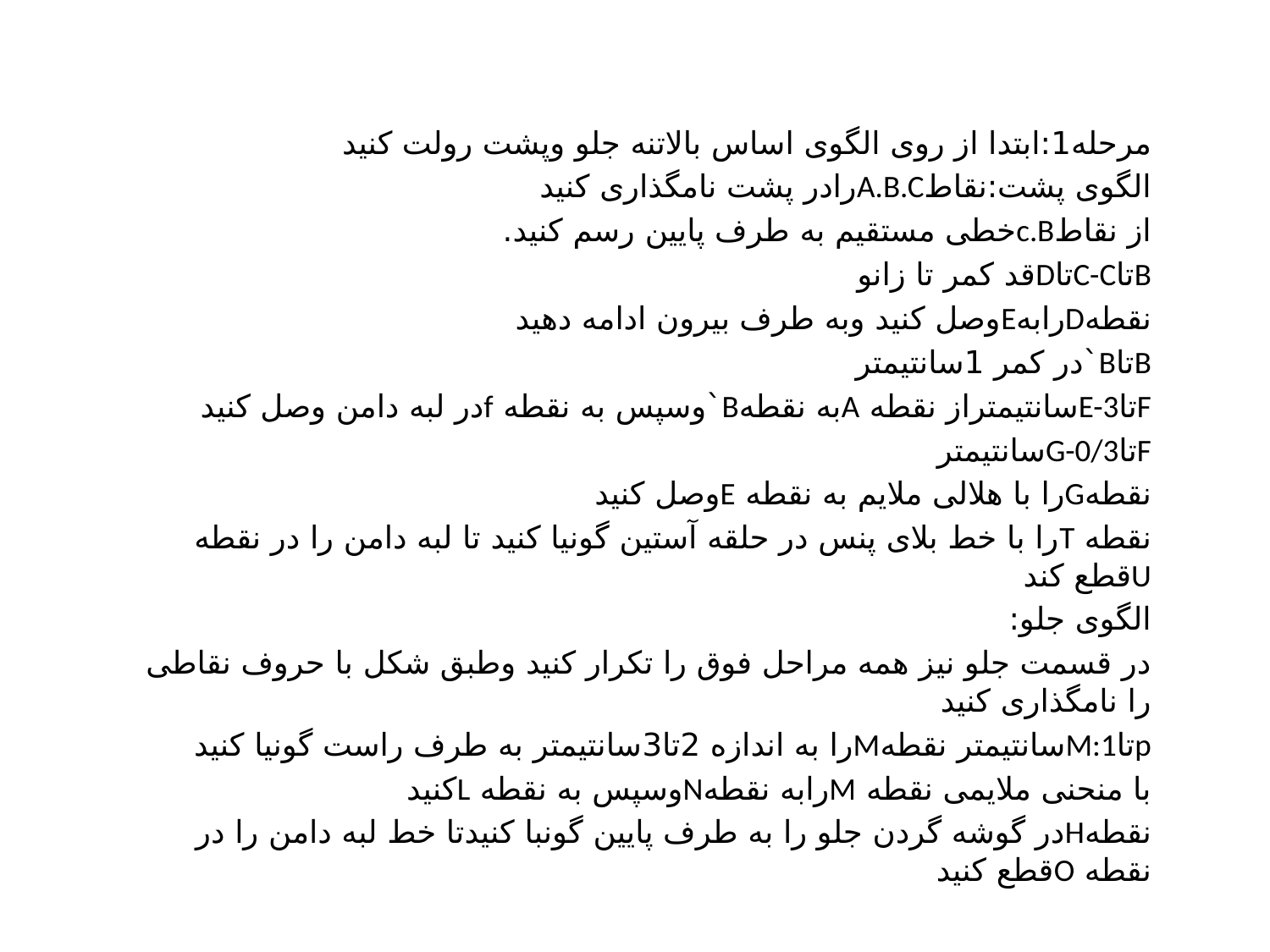

مرحله1:ابتدا از روی الگوی اساس بالاتنه جلو وپشت رولت کنید
الگوی پشت:نقاطA.B.Cرادر پشت نامگذاری کنید
از نقاطc.Bخطی مستقیم به طرف پایین رسم کنید.
BتاC-CتاDقد کمر تا زانو
نقطهDرابهEوصل کنید وبه طرف بیرون ادامه دهید
BتاB`در کمر 1سانتیمتر
FتاE-3سانتیمتراز نقطه Aبه نقطهB`وسپس به نقطه fدر لبه دامن وصل کنید
FتاG-0/3سانتیمتر
نقطهGرا با هلالی ملایم به نقطه Eوصل کنید
نقطه Tرا با خط بلای پنس در حلقه آستین گونیا کنید تا لبه دامن را در نقطه Uقطع کند
الگوی جلو:
در قسمت جلو نیز همه مراحل فوق را تکرار کنید وطبق شکل با حروف نقاطی را نامگذاری کنید
pتاM:1سانتیمتر نقطهMرا به اندازه 2تا3سانتیمتر به طرف راست گونیا کنید
با منحنی ملایمی نقطه Mرابه نقطهNوسپس به نقطه Lکنید
نقطهHدر گوشه گردن جلو را به طرف پایین گونبا کنیدتا خط لبه دامن را در نقطه Oقطع کنید